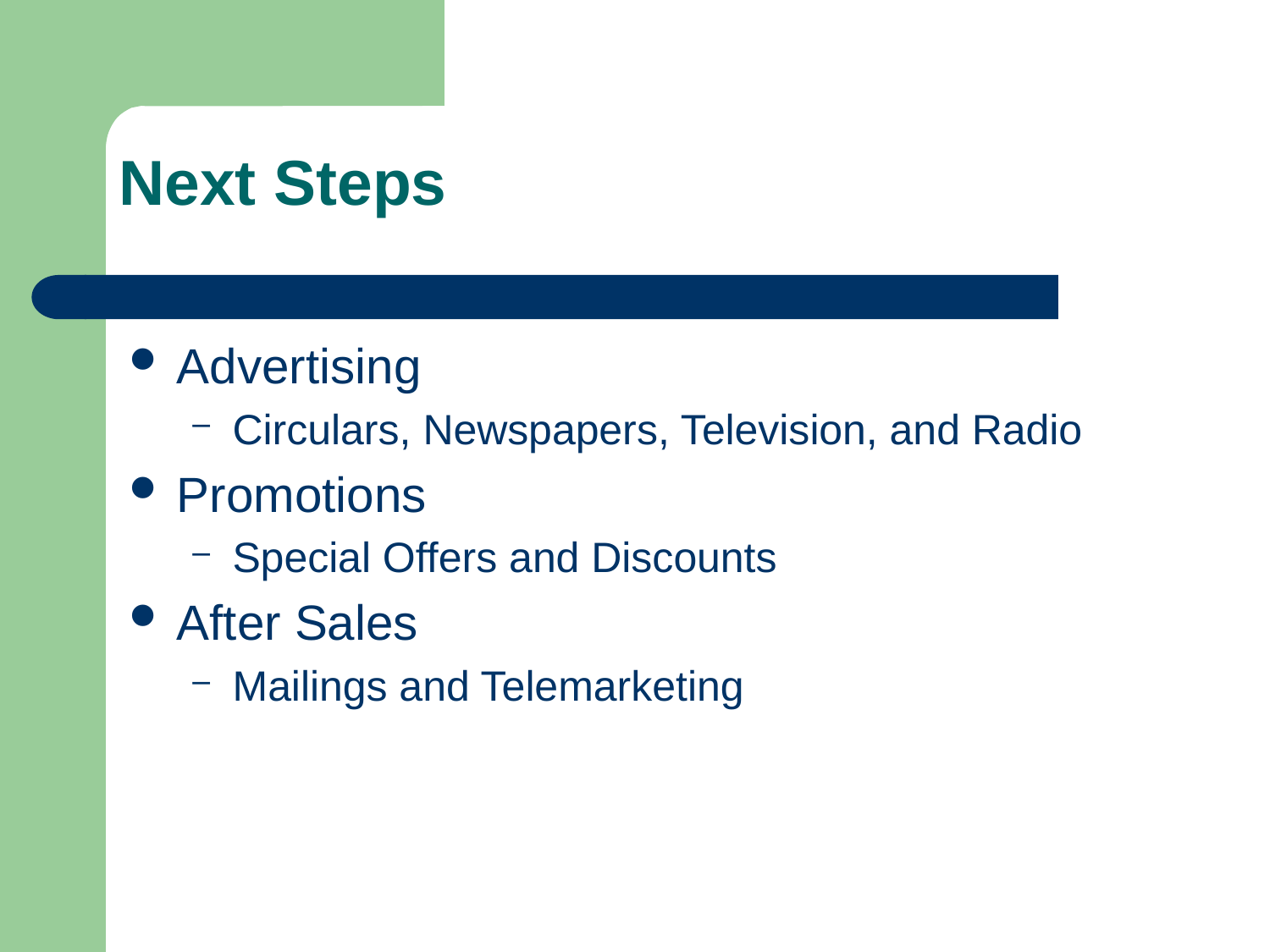

# Next Steps
Advertising
Circulars, Newspapers, Television, and Radio
Promotions
Special Offers and Discounts
After Sales
Mailings and Telemarketing